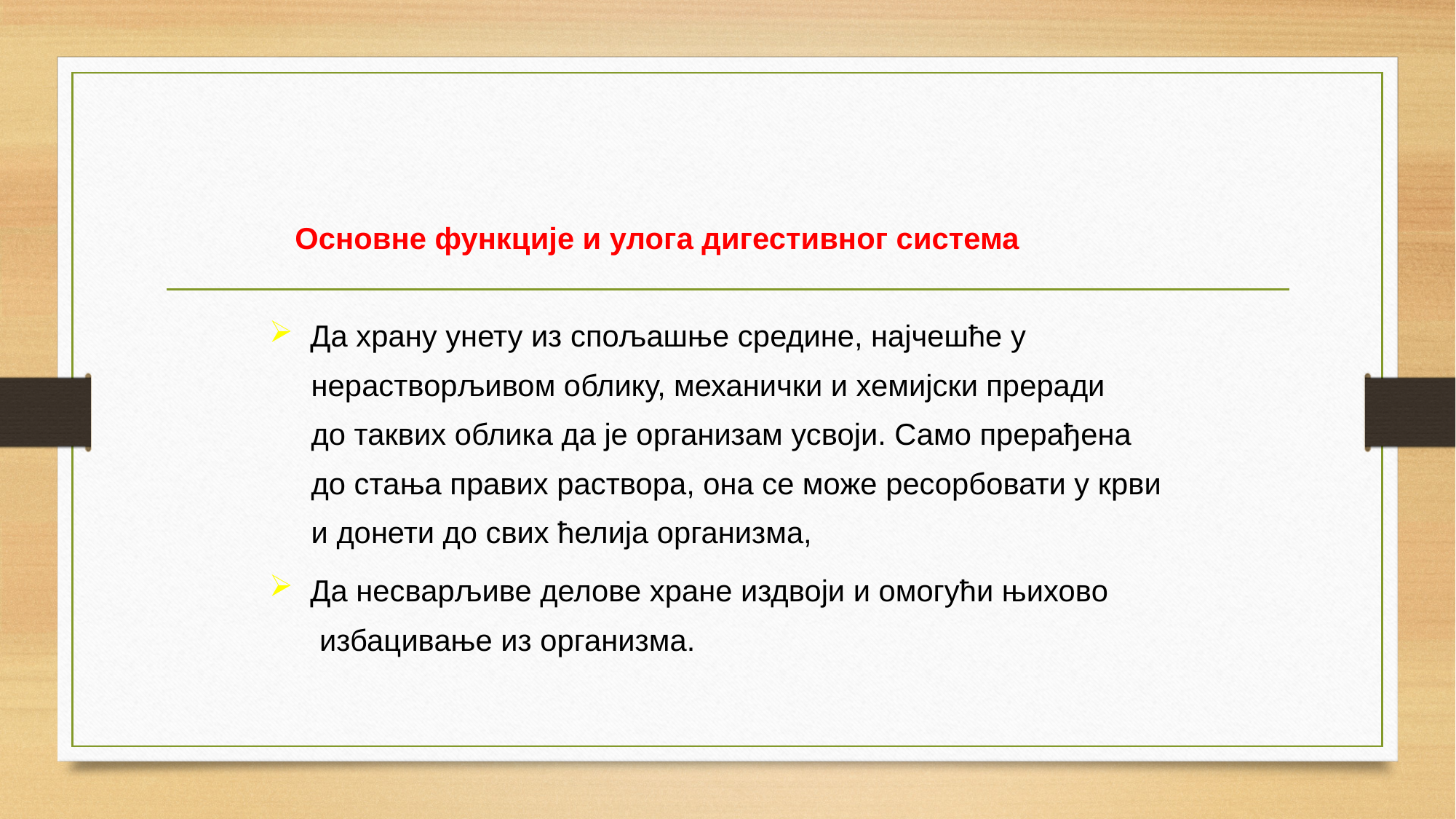

Основне функције и улога дигестивног система
  Да храну унету из спољашње средине, најчешће у
     нерастворљивом облику, механички и хемијски преради
     до таквих облика да је организам усвоји. Само прерађена
     до стања правих раствора, она се може ресорбовати у крви
     и донети до свих ћелија организма,
  Да несварљиве делове хране издвоји и омогући њихово
      избацивање из организма.